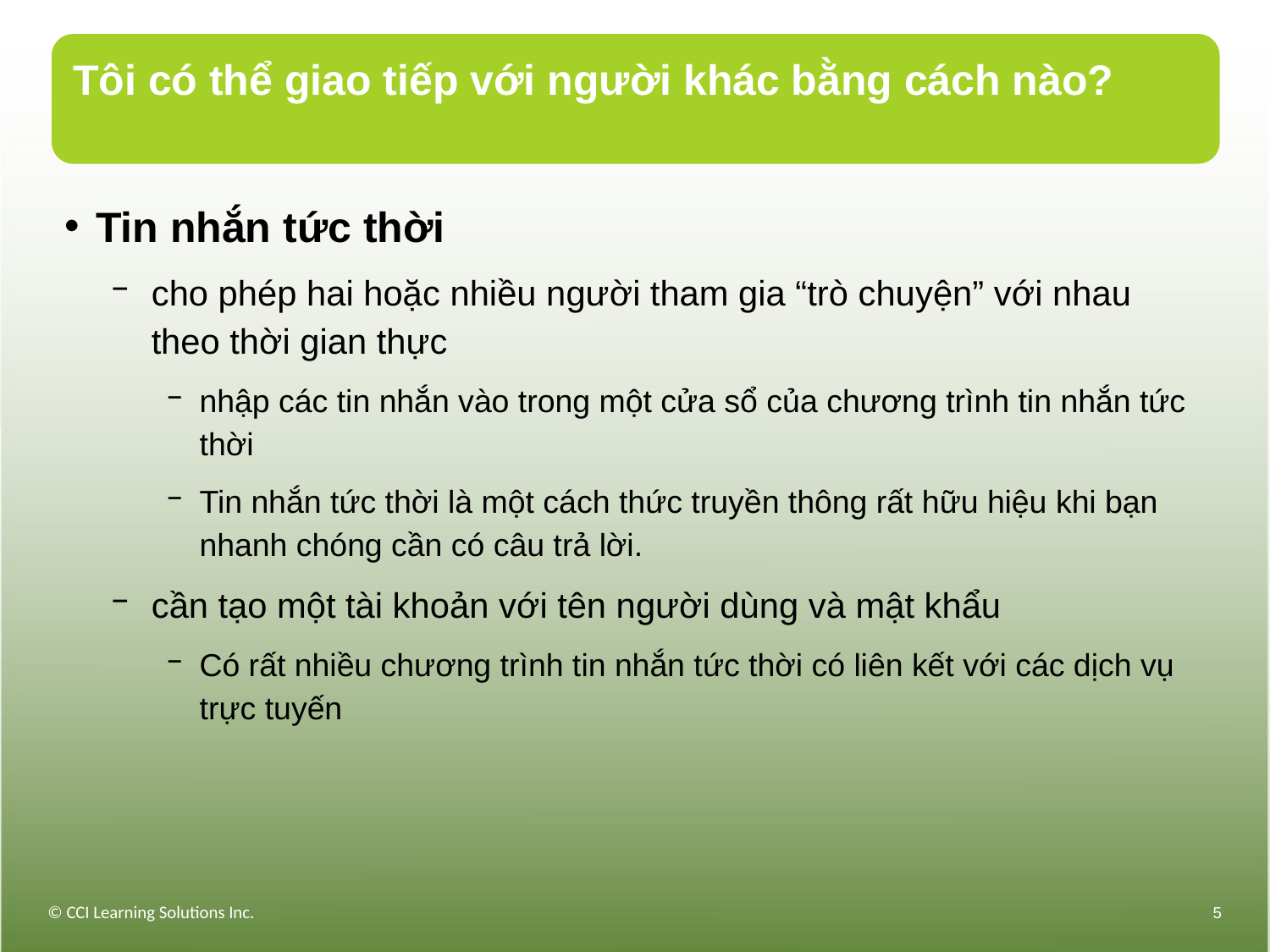

# Tôi có thể giao tiếp với người khác bằng cách nào?
Tin nhắn tức thời
cho phép hai hoặc nhiều người tham gia “trò chuyện” với nhau theo thời gian thực
nhập các tin nhắn vào trong một cửa sổ của chương trình tin nhắn tức thời
Tin nhắn tức thời là một cách thức truyền thông rất hữu hiệu khi bạn nhanh chóng cần có câu trả lời.
cần tạo một tài khoản với tên người dùng và mật khẩu
Có rất nhiều chương trình tin nhắn tức thời có liên kết với các dịch vụ trực tuyến
© CCI Learning Solutions Inc.
5